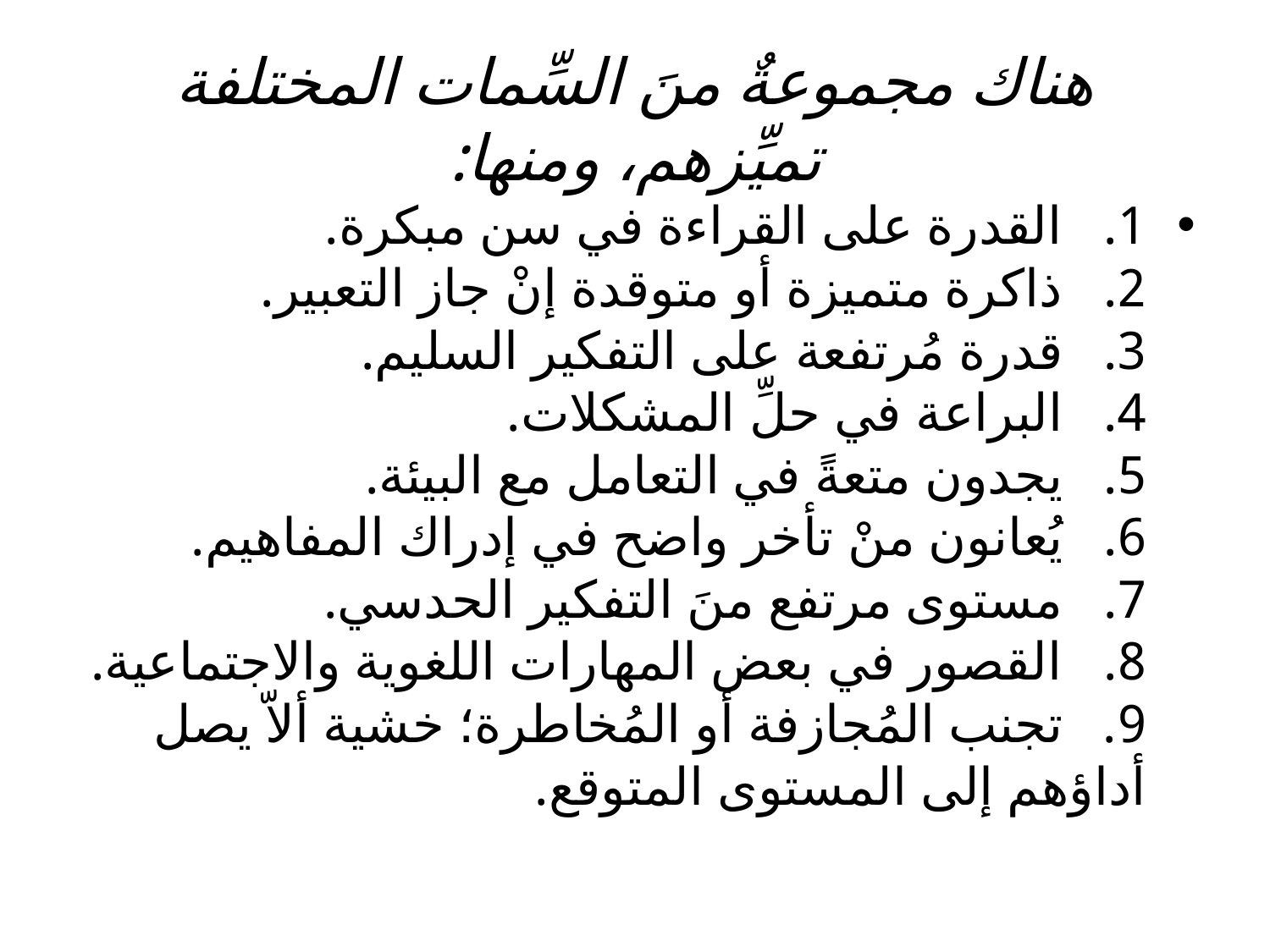

# هناك مجموعةٌ منَ السِّمات المختلفة تميِّزهم، ومنها:
1.   القدرة على القراءة في سن مبكرة.
2.   ذاكرة متميزة أو متوقدة إنْ جاز التعبير.
3.   قدرة مُرتفعة على التفكير السليم.
4.   البراعة في حلِّ المشكلات.
5.   يجدون متعةً في التعامل مع البيئة.
6.   يُعانون منْ تأخر واضح في إدراك المفاهيم.
7.   مستوى مرتفع منَ التفكير الحدسي.
8.   القصور في بعض المهارات اللغوية والاجتماعية.
9.   تجنب المُجازفة أو المُخاطرة؛ خشية ألاّ يصل أداؤهم إلى المستوى المتوقع.